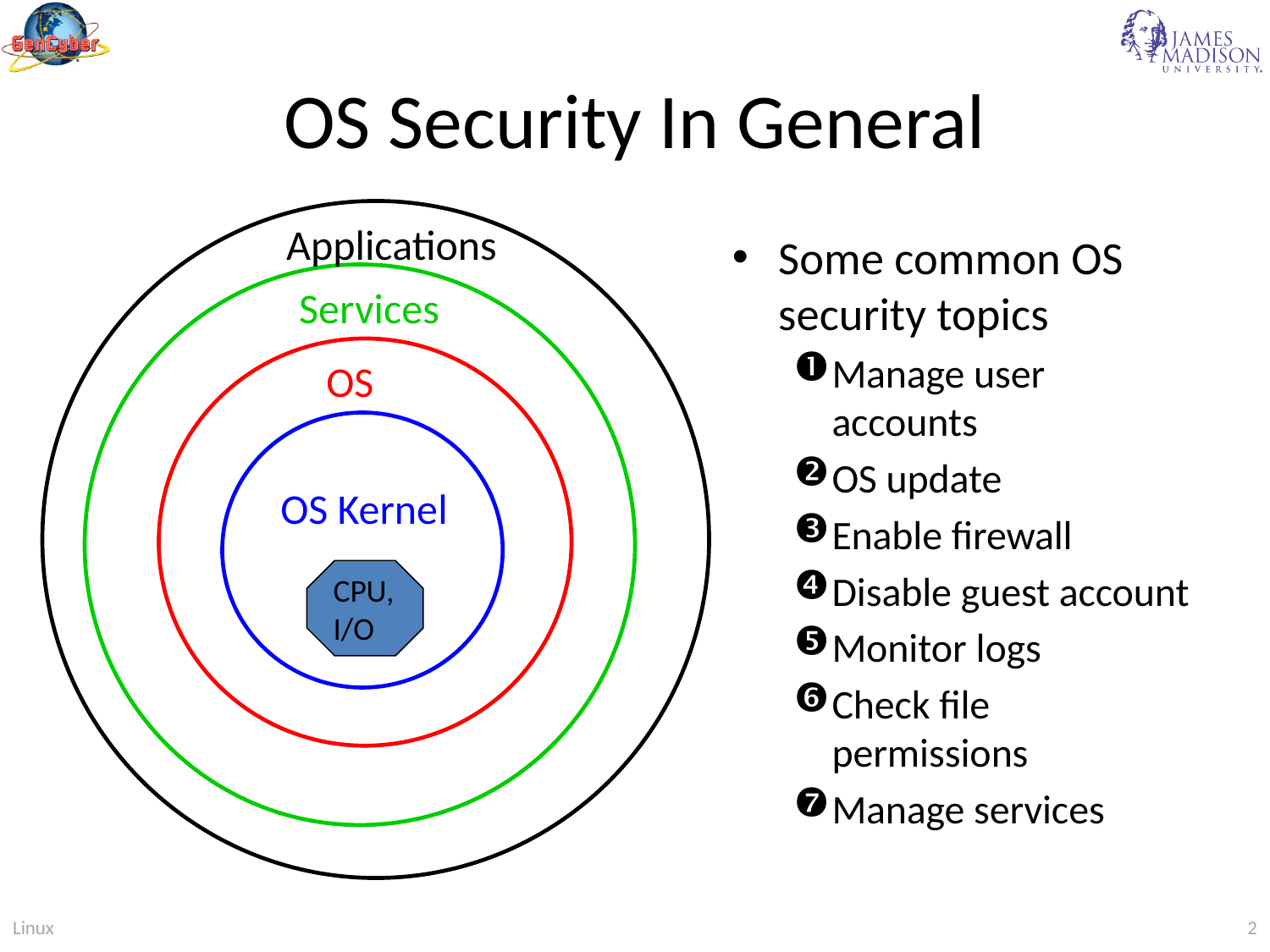

# OS Security In General

Applications
Some common OS security topics
Manage user accounts
OS update
Enable firewall
Disable guest account
Monitor logs
Check file permissions
Manage services

Services

OS

OS Kernel
CPU,
I/O
Linux
2